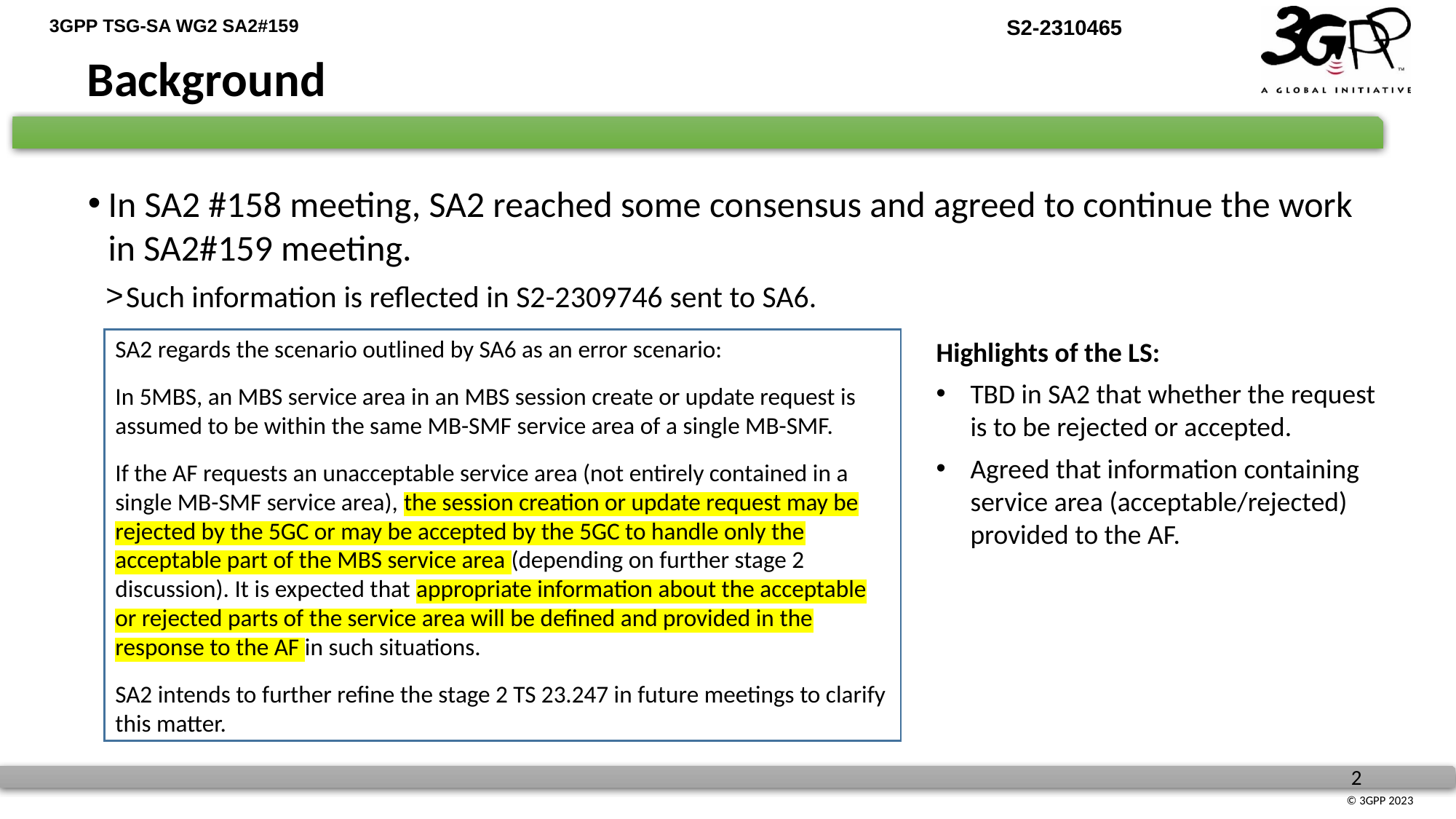

Background
In SA2 #158 meeting, SA2 reached some consensus and agreed to continue the work in SA2#159 meeting.
Such information is reflected in S2-2309746 sent to SA6.
SA2 regards the scenario outlined by SA6 as an error scenario:
In 5MBS, an MBS service area in an MBS session create or update request is assumed to be within the same MB-SMF service area of a single MB-SMF.
If the AF requests an unacceptable service area (not entirely contained in a single MB-SMF service area), the session creation or update request may be rejected by the 5GC or may be accepted by the 5GC to handle only the acceptable part of the MBS service area (depending on further stage 2 discussion). It is expected that appropriate information about the acceptable or rejected parts of the service area will be defined and provided in the response to the AF in such situations.
SA2 intends to further refine the stage 2 TS 23.247 in future meetings to clarify this matter.
Highlights of the LS:
TBD in SA2 that whether the request is to be rejected or accepted.
Agreed that information containing service area (acceptable/rejected) provided to the AF.